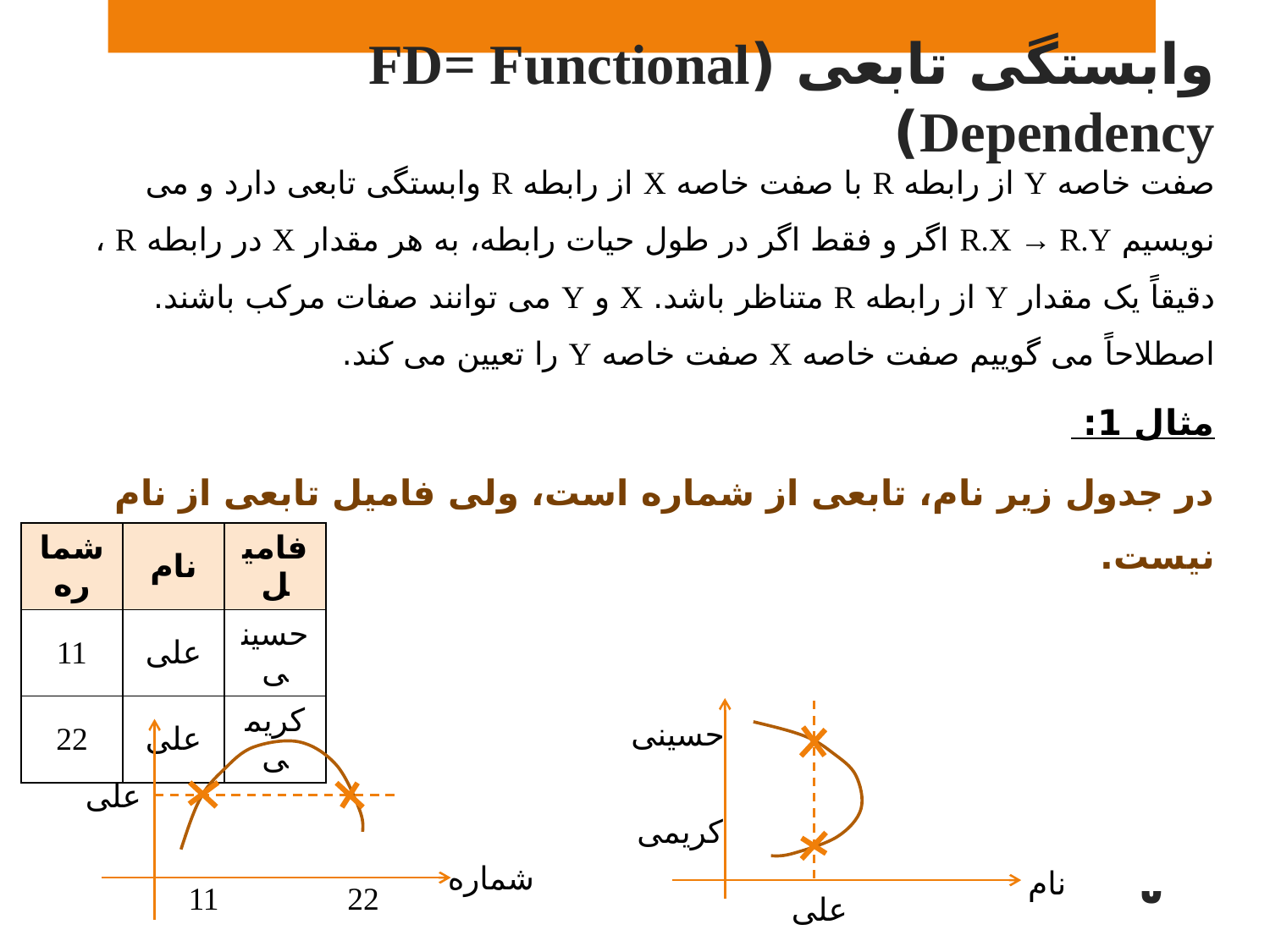

# وابستگی تابعی (FD= Functional Dependency)
صفت خاصه Y از رابطه R با صفت خاصه X از رابطه R وابستگی تابعی دارد و می نویسیم R.X → R.Y اگر و فقط اگر در طول حیات رابطه، به هر مقدار X در رابطه R ، دقیقاً یک مقدار Y از رابطه R متناظر باشد. X و Y می توانند صفات مرکب باشند. اصطلاحاً می گوییم صفت خاصه X صفت خاصه Y را تعیین می کند.
مثال 1:
در جدول زیر نام، تابعی از شماره است، ولی فامیل تابعی از نام نیست.
| شماره | نام | فامیل |
| --- | --- | --- |
| 11 | علی | حسینی |
| 22 | علی | کریمی |
حسینی

علی
کریمی

شماره
نام
5
11
22
علی